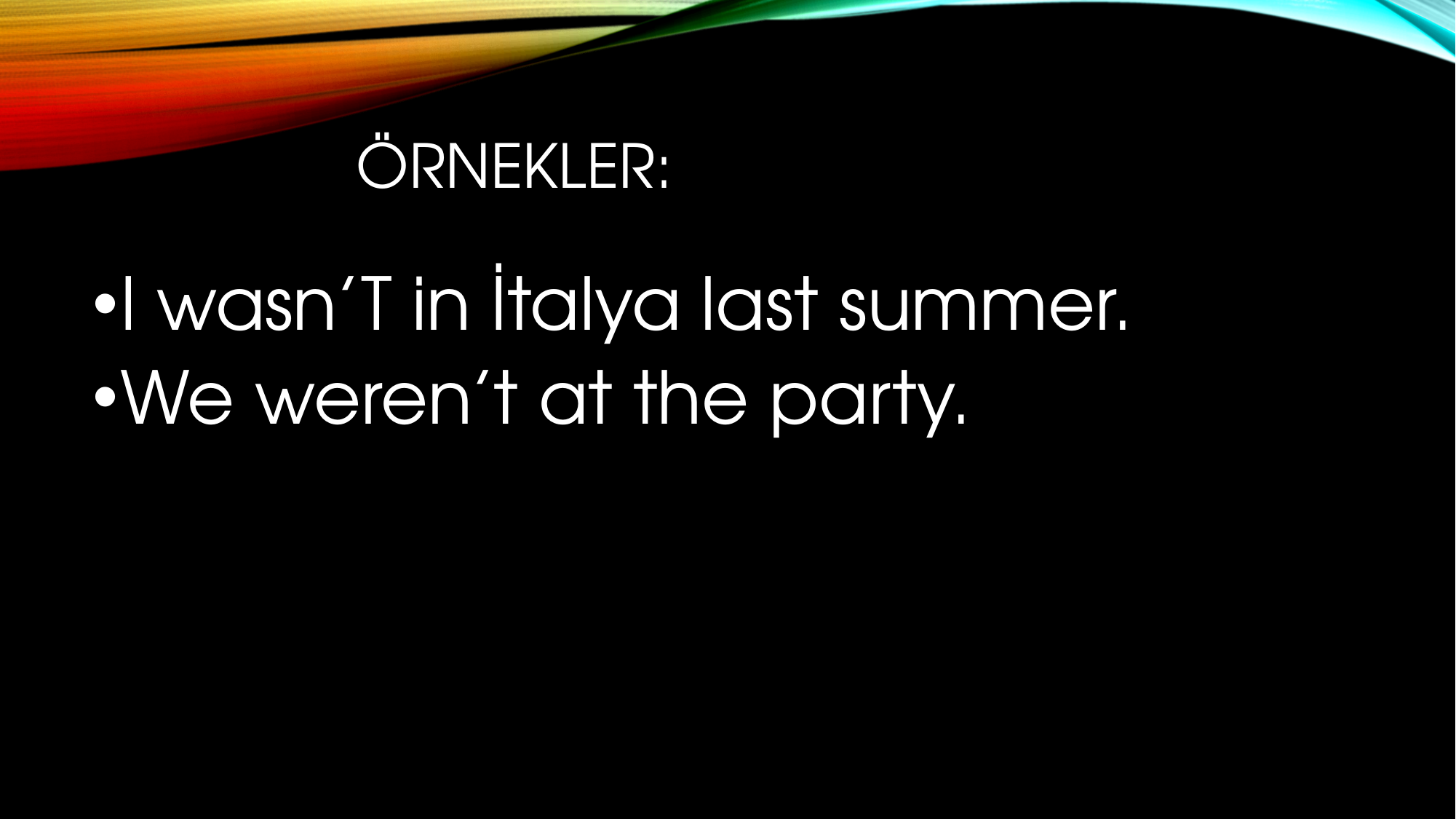

# ÖRNEKLER:
I wasn’T in İtalya last summer.
We weren’t at the party.